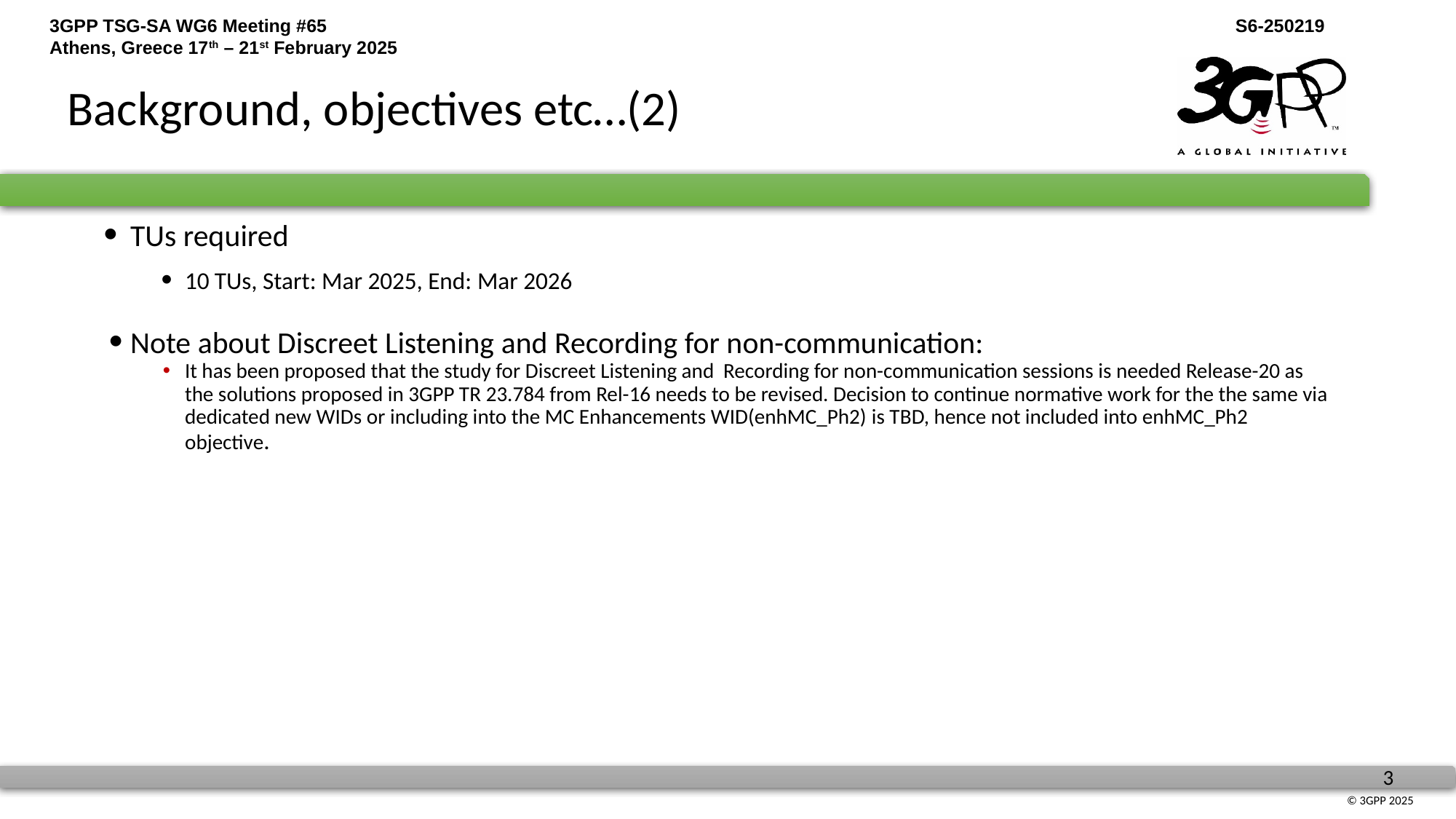

# Background, objectives etc…(2)
TUs required
10 TUs, Start: Mar 2025, End: Mar 2026

Note about Discreet Listening and Recording for non-communication:
It has been proposed that the study for Discreet Listening and  Recording for non-communication sessions is needed Release-20 as the solutions proposed in 3GPP TR 23.784 from Rel-16 needs to be revised. Decision to continue normative work for the the same via dedicated new WIDs or including into the MC Enhancements WID(enhMC_Ph2) is TBD, hence not included into enhMC_Ph2 objective.